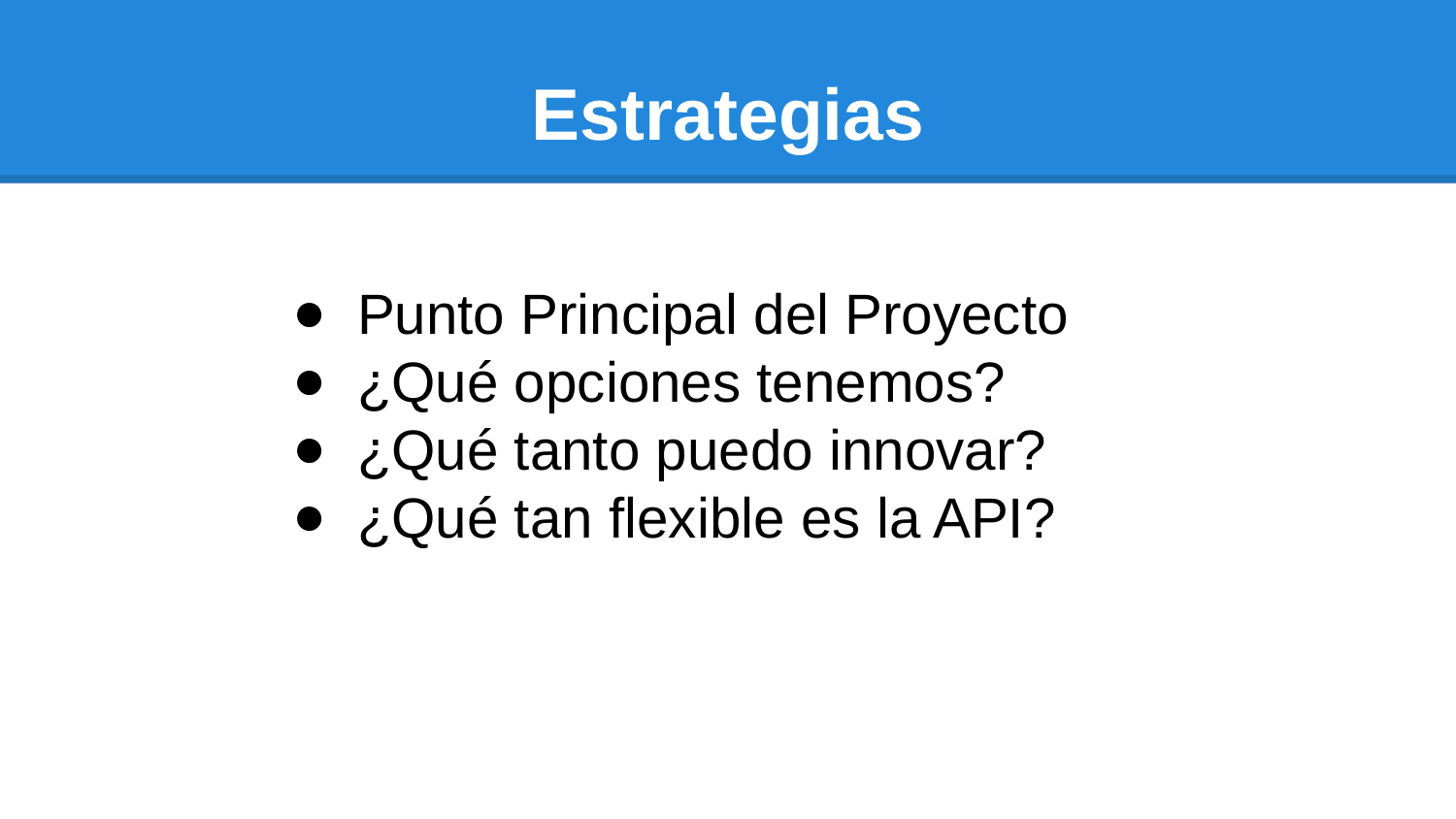

# Estrategias
Punto Principal del Proyecto
¿Qué opciones tenemos?
¿Qué tanto puedo innovar?
¿Qué tan flexible es la API?